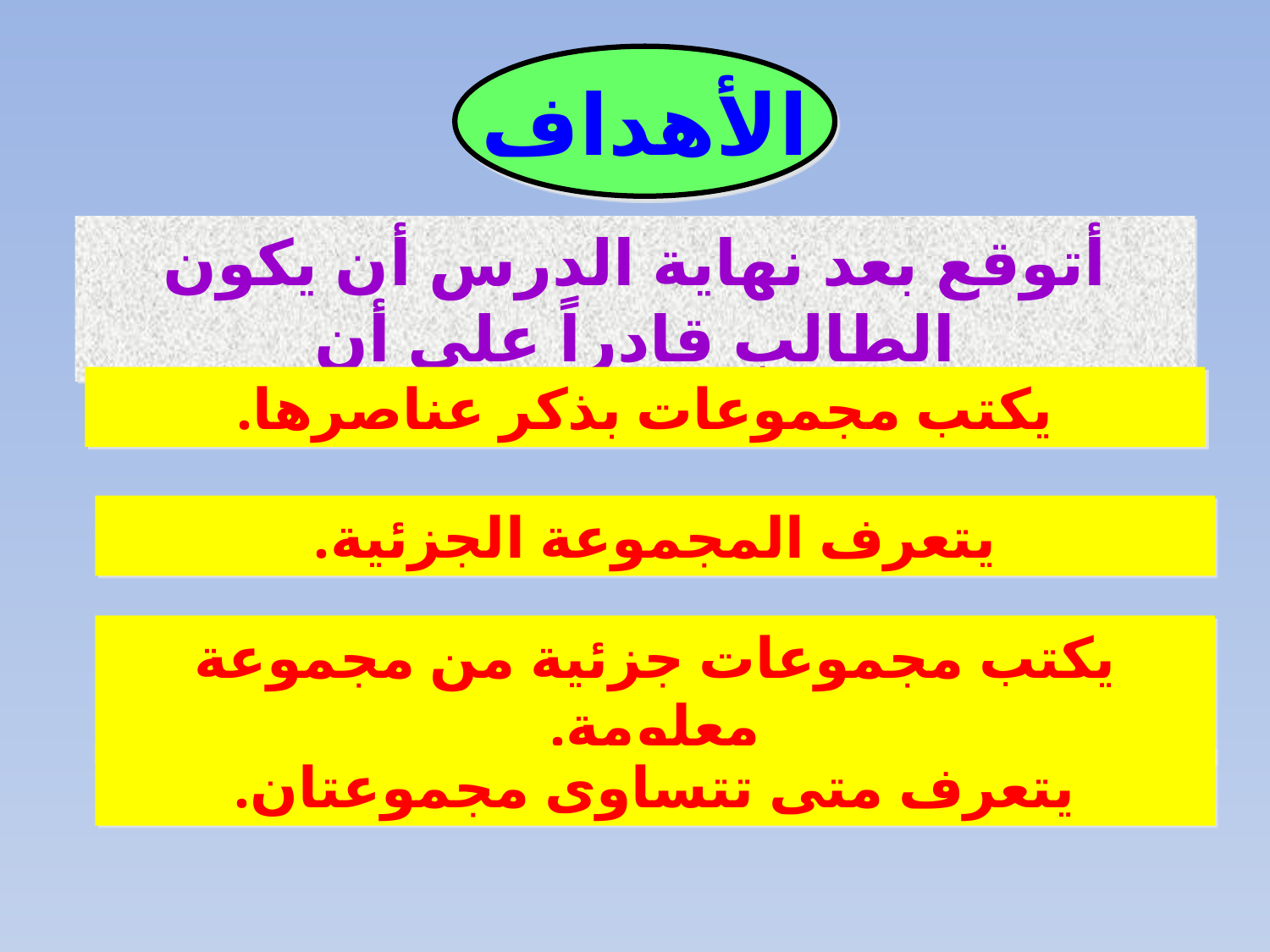

الأهداف
أتوقع بعد نهاية الدرس أن يكون الطالب قادراً على أن
يكتب مجموعات بذكر عناصرها.
يتعرف المجموعة الجزئية.
يكتب مجموعات جزئية من مجموعة معلومة.
يتعرف متى تتساوى مجموعتان.